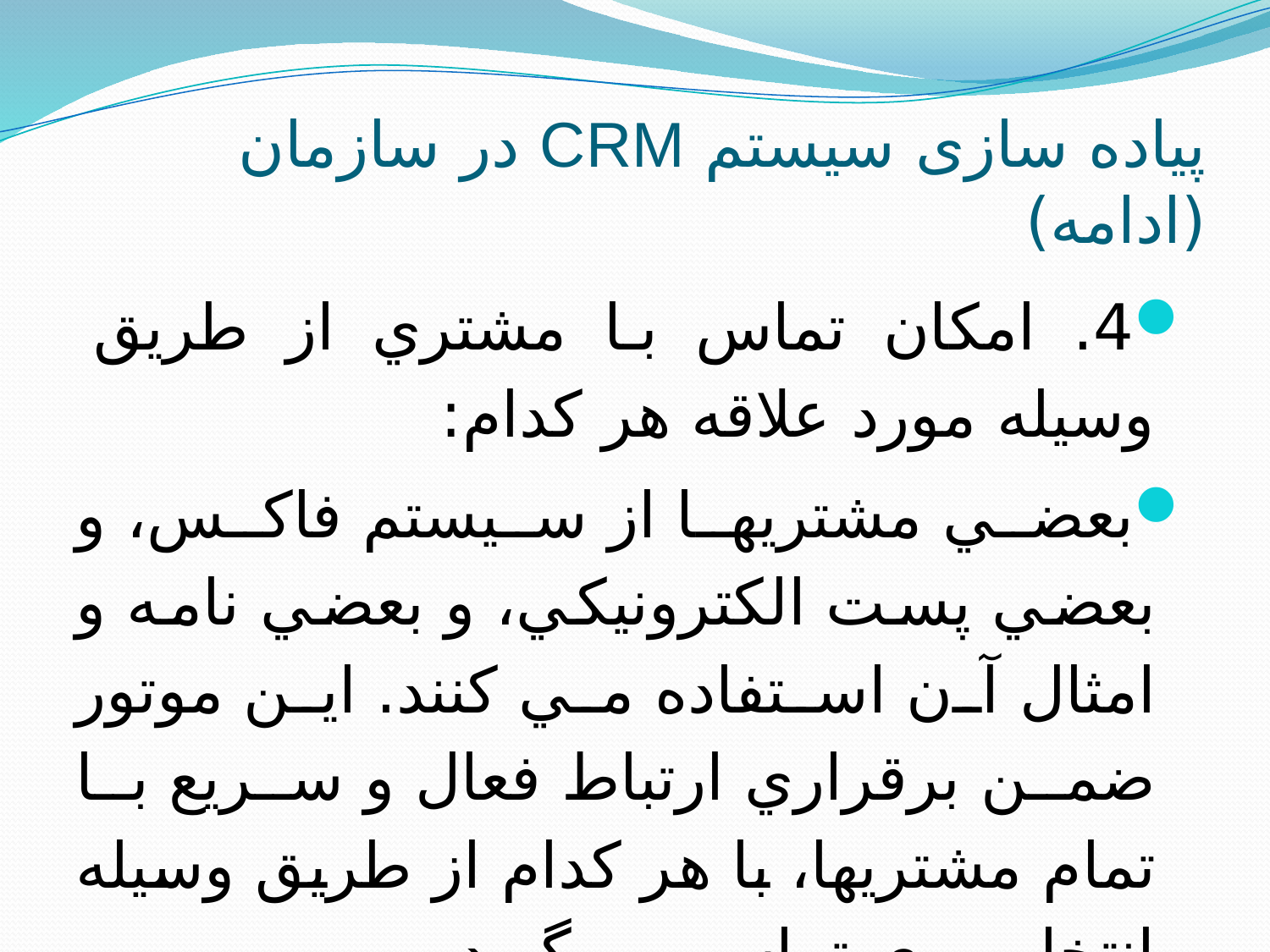

# پیاده سازی سیستم CRM در سازمان (ادامه)
4. امكان تماس با مشتري از طريق وسيله مورد علاقه هر كدام:
بعضي مشتريها از سيستم فاكس، و بعضي پست الكترونيكي، و بعضي نامه و امثال آن استفاده مي كنند. اين موتور ضمن برقراري ارتباط فعال و سريع با تمام مشتريها، با هر كدام از طريق وسيله انتخابي وي تماس مي گيرد.